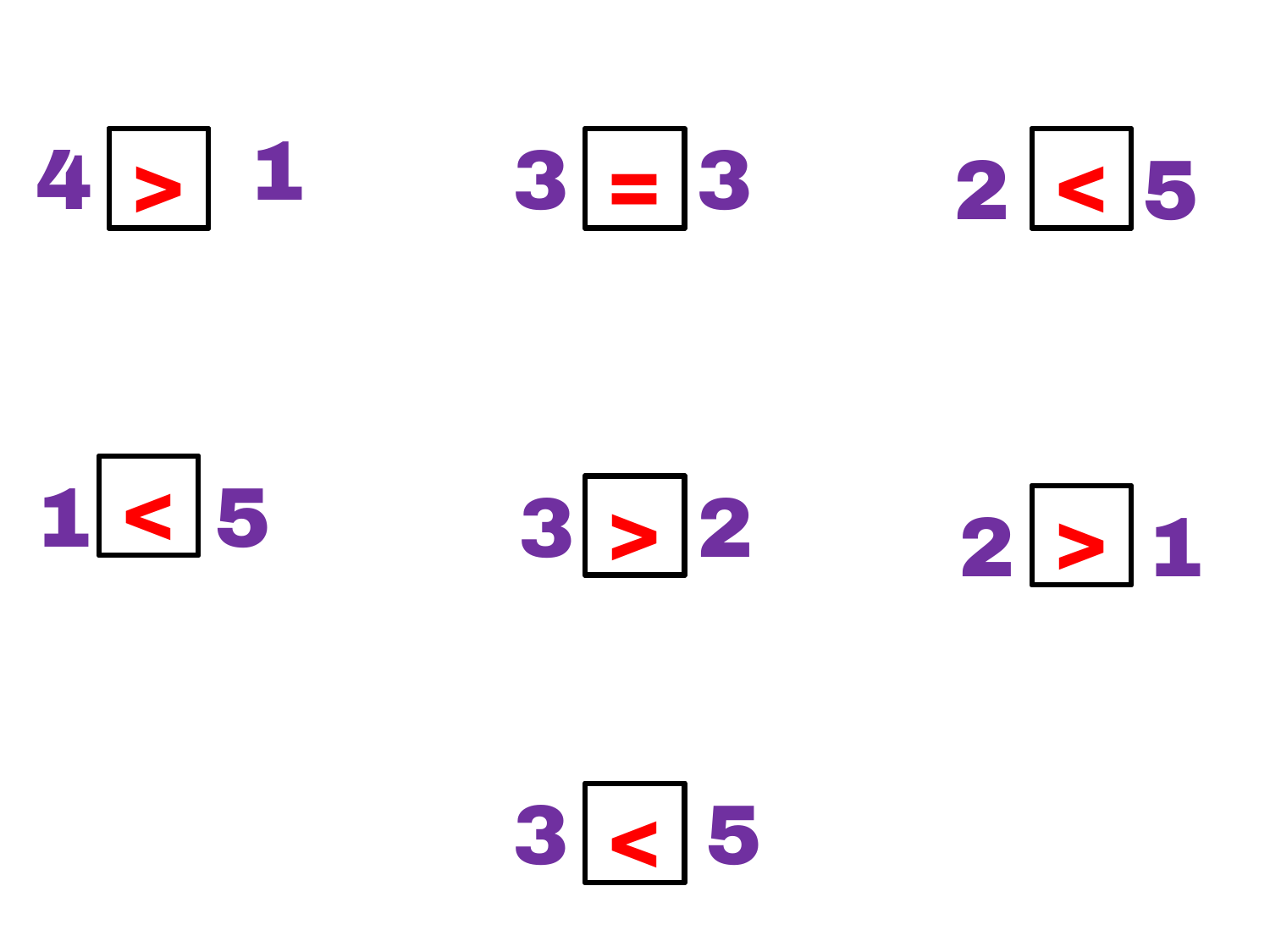

1
4
3
3
>

>

=
2

<
5
1

<
5
3
2

>
2

>
1
3
5

<